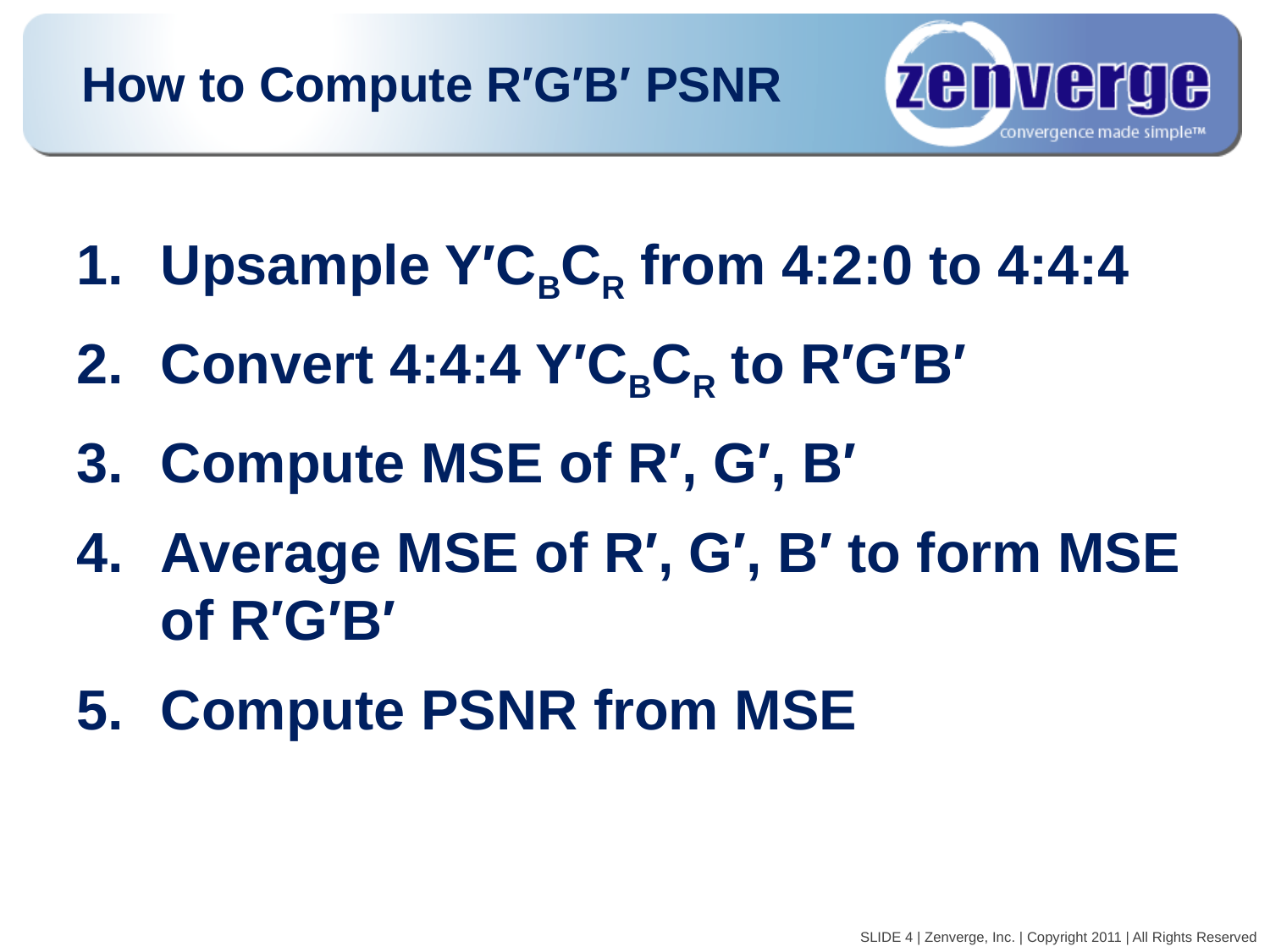

# How to Compute R′G′B′ PSNR
Upsample Y′CBCR from 4:2:0 to 4:4:4
Convert 4:4:4 Y′CBCR to R′G′B′
Compute MSE of R′, G′, B′
Average MSE of R′, G′, B′ to form MSE of R′G′B′
Compute PSNR from MSE